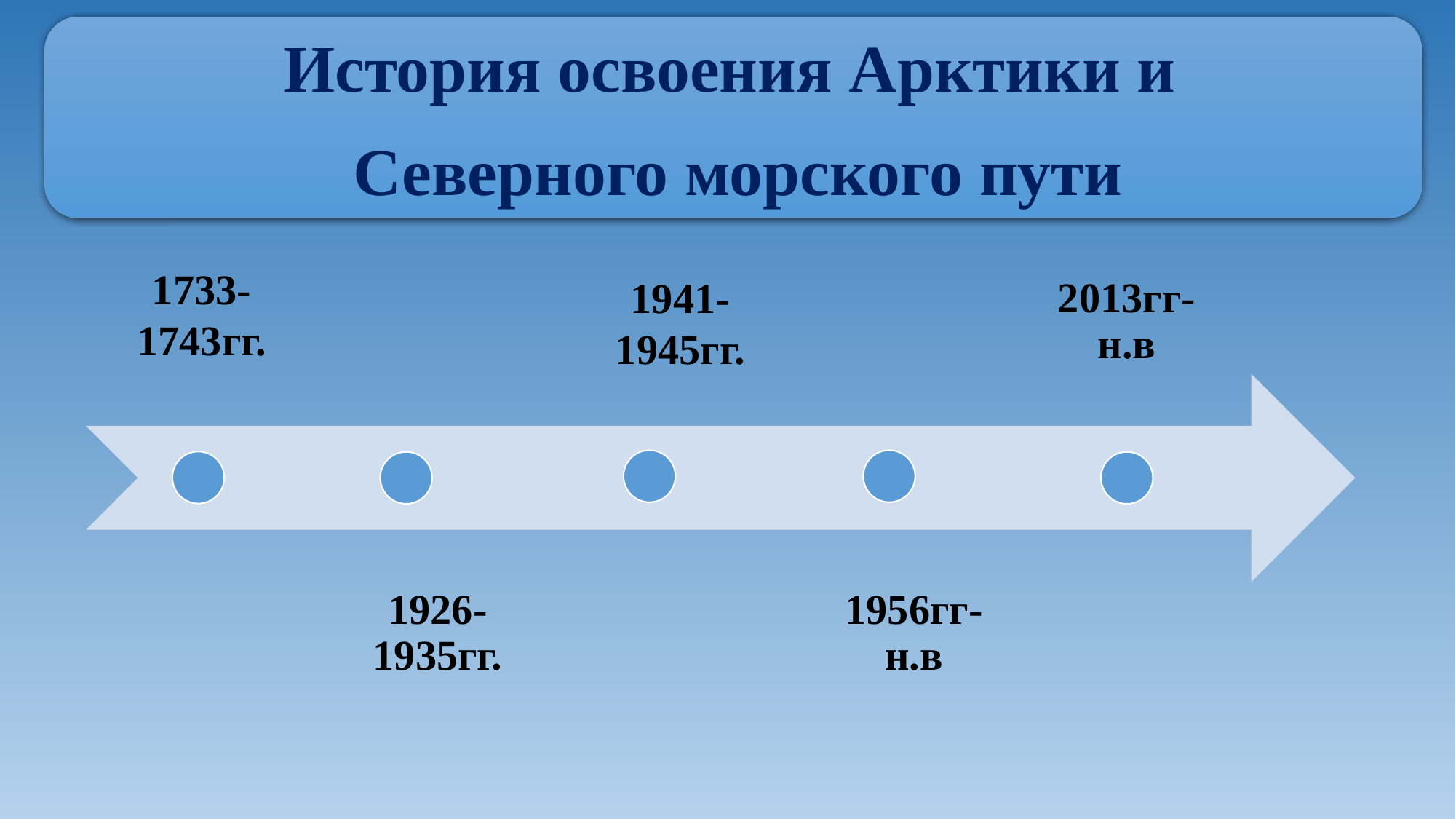

История освоения Арктики и
Северного морского пути
1733-1743гг.
1926-1935гг.
1941-1945гг.
1956гг-н.в
2013гг-н.в